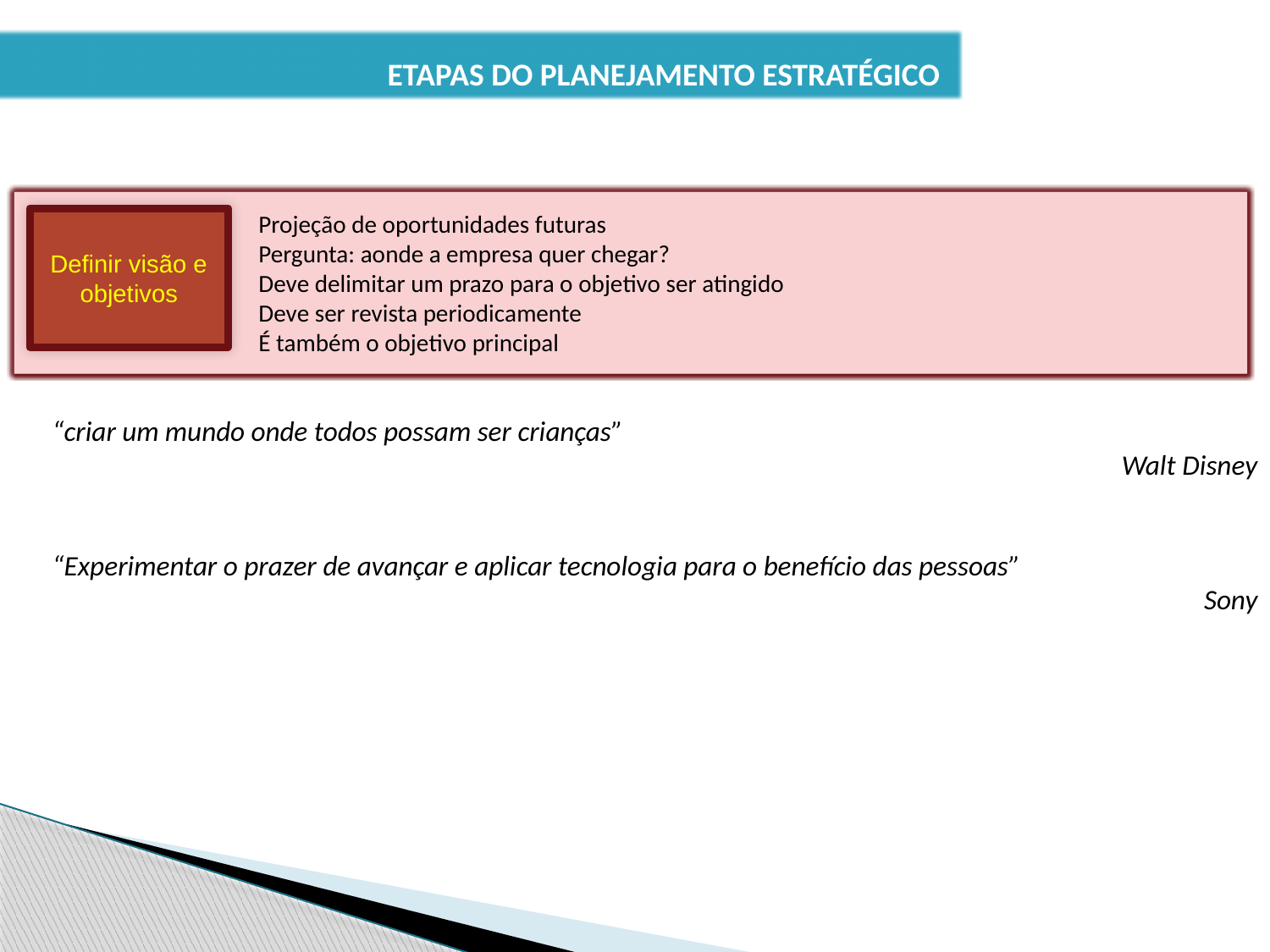

ETAPAS DO PLANEJAMENTO ESTRATÉGICO
Projeção de oportunidades futuras
Pergunta: aonde a empresa quer chegar?
Deve delimitar um prazo para o objetivo ser atingido
Deve ser revista periodicamente
É também o objetivo principal
Definir visão e objetivos
“criar um mundo onde todos possam ser crianças”
Walt Disney

“Experimentar o prazer de avançar e aplicar tecnologia para o benefício das pessoas”
Sony